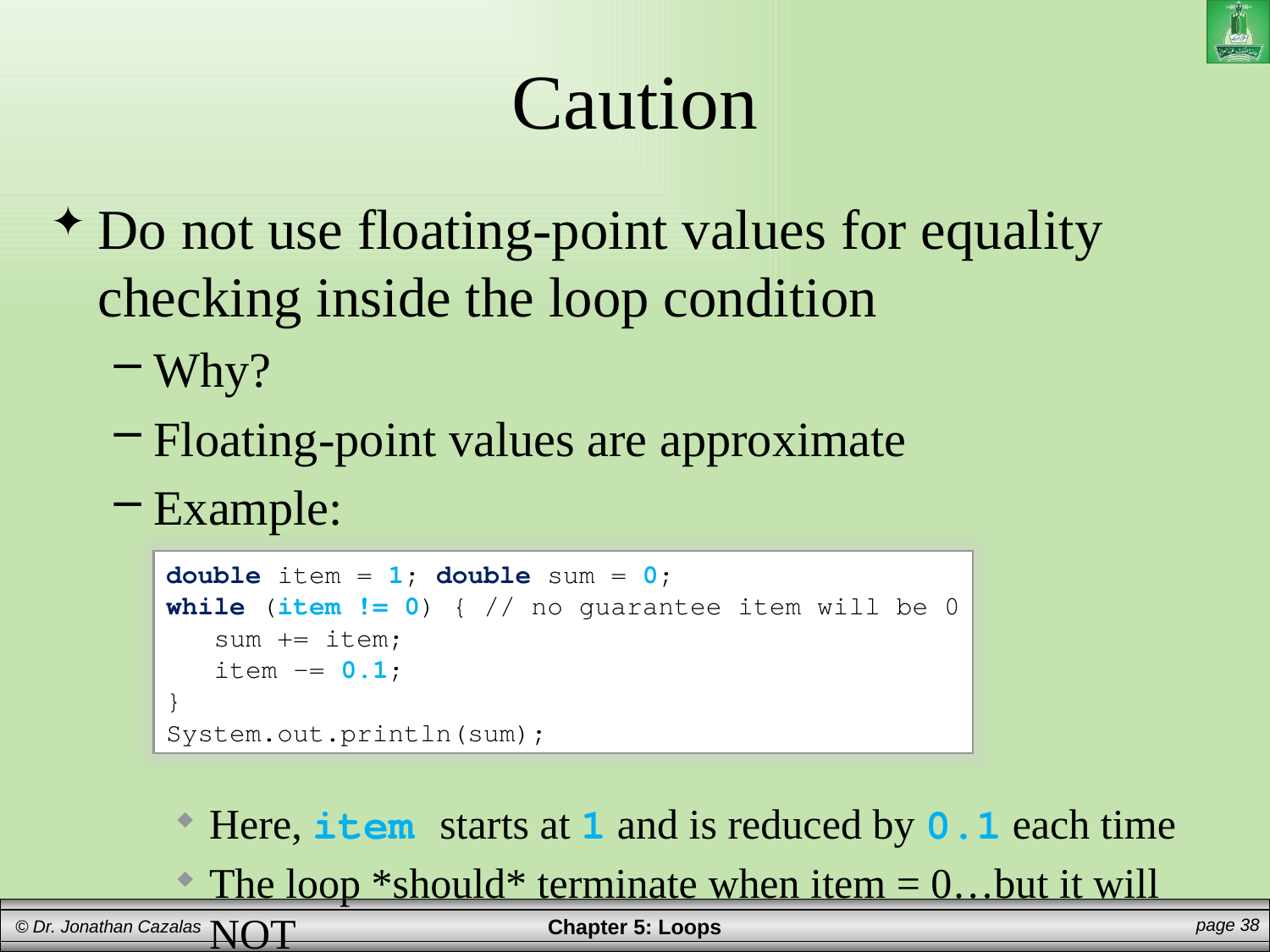

# Caution
Do not use floating-point values for equality checking inside the loop condition
Why?
Floating-point values are approximate
Example:

Here, item starts at 1 and is reduced by 0.1 each time
The loop *should* terminate when item = 0…but it will NOT
double item = 1; double sum = 0;
while (item != 0) { // no guarantee item will be 0
   sum += item;
   item -= 0.1;
}
System.out.println(sum);